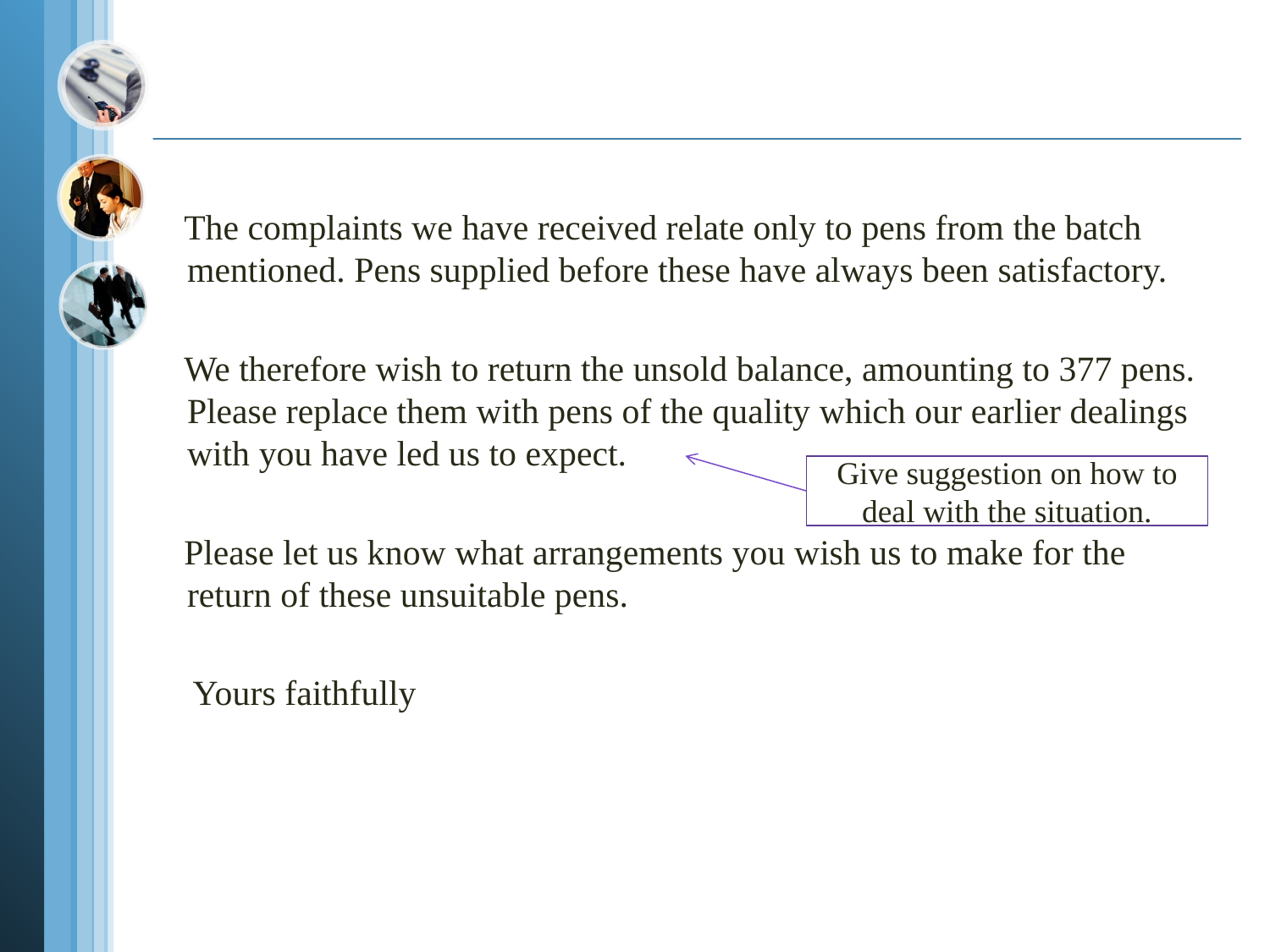

The complaints we have received relate only to pens from the batch mentioned. Pens supplied before these have always been satisfactory.

     We therefore wish to return the unsold balance, amounting to 377 pens. Please replace them with pens of the quality which our earlier dealings with you have led us to expect.

     Please let us know what arrangements you wish us to make for the return of these unsuitable pens.

      Yours faithfully
Give suggestion on how to deal with the situation.